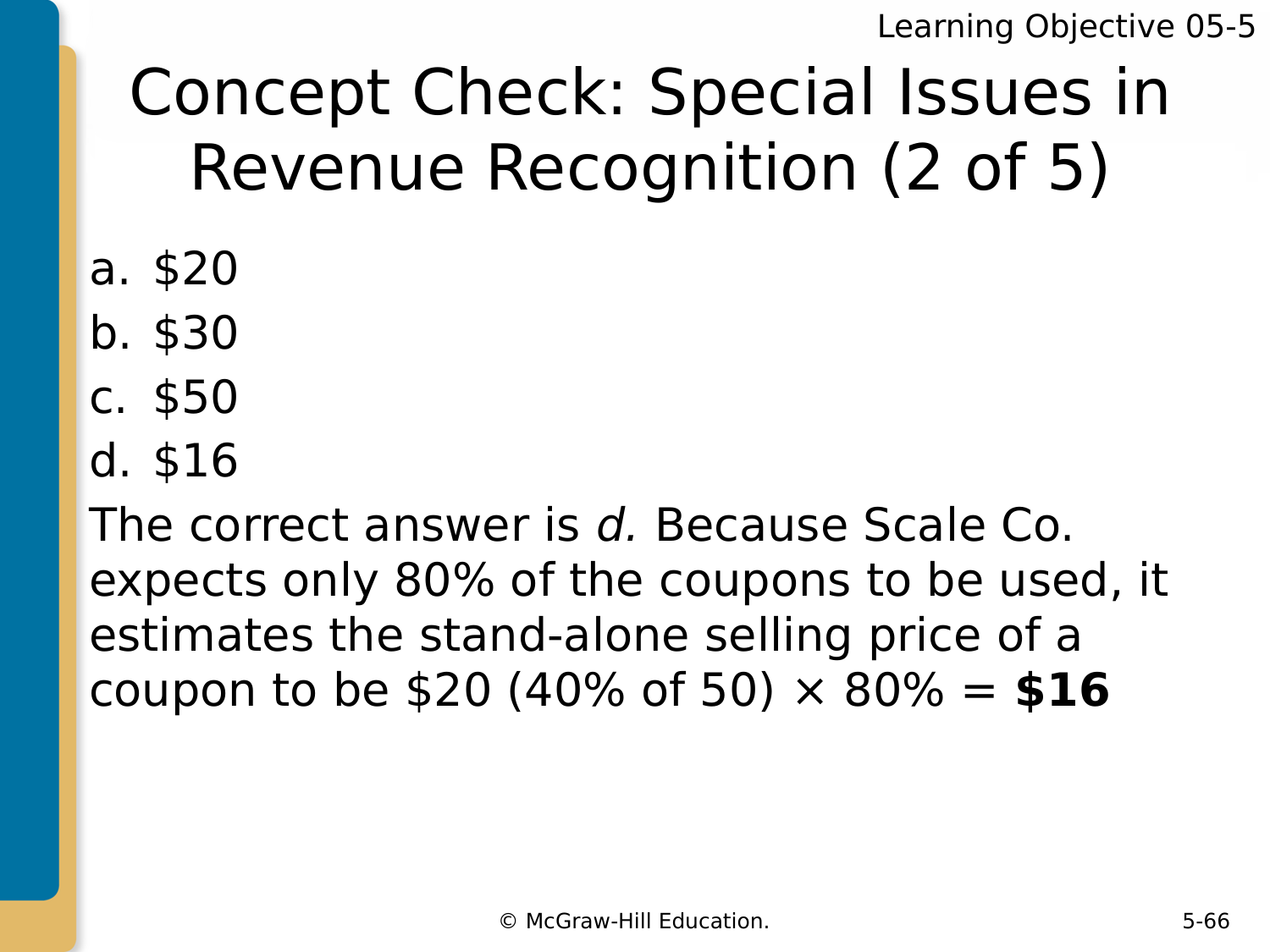

Learning Objective 05-5
# Concept Check: Special Issues in Revenue Recognition (2 of 5)
$20
$30
$50
$16
The correct answer is d. Because Scale Co. expects only 80% of the coupons to be used, it estimates the stand-alone selling price of a coupon to be $20 (40% of 50) × 80% = $16